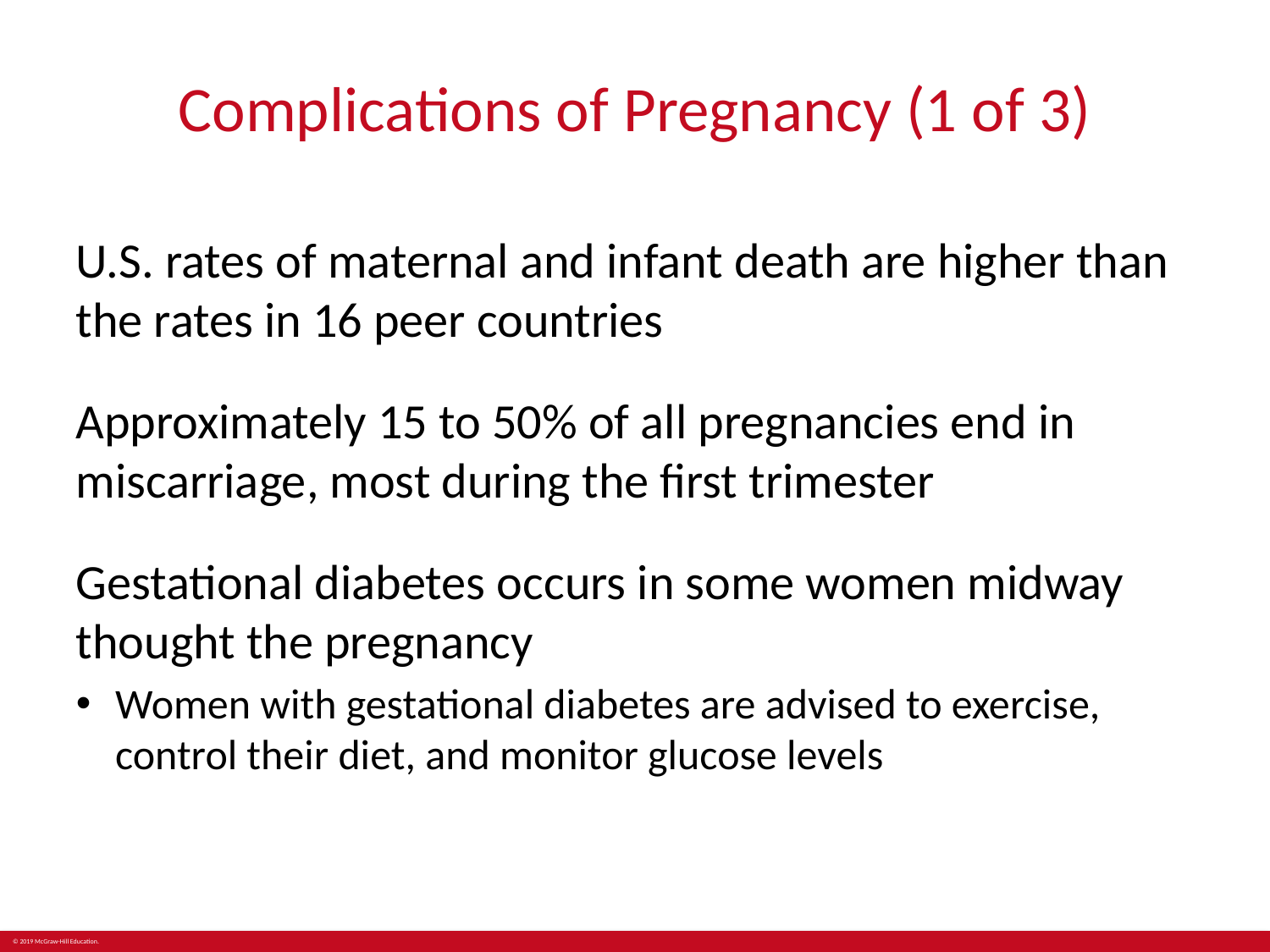

# Complications of Pregnancy (1 of 3)
U.S. rates of maternal and infant death are higher than the rates in 16 peer countries
Approximately 15 to 50% of all pregnancies end in miscarriage, most during the first trimester
Gestational diabetes occurs in some women midway thought the pregnancy
Women with gestational diabetes are advised to exercise, control their diet, and monitor glucose levels